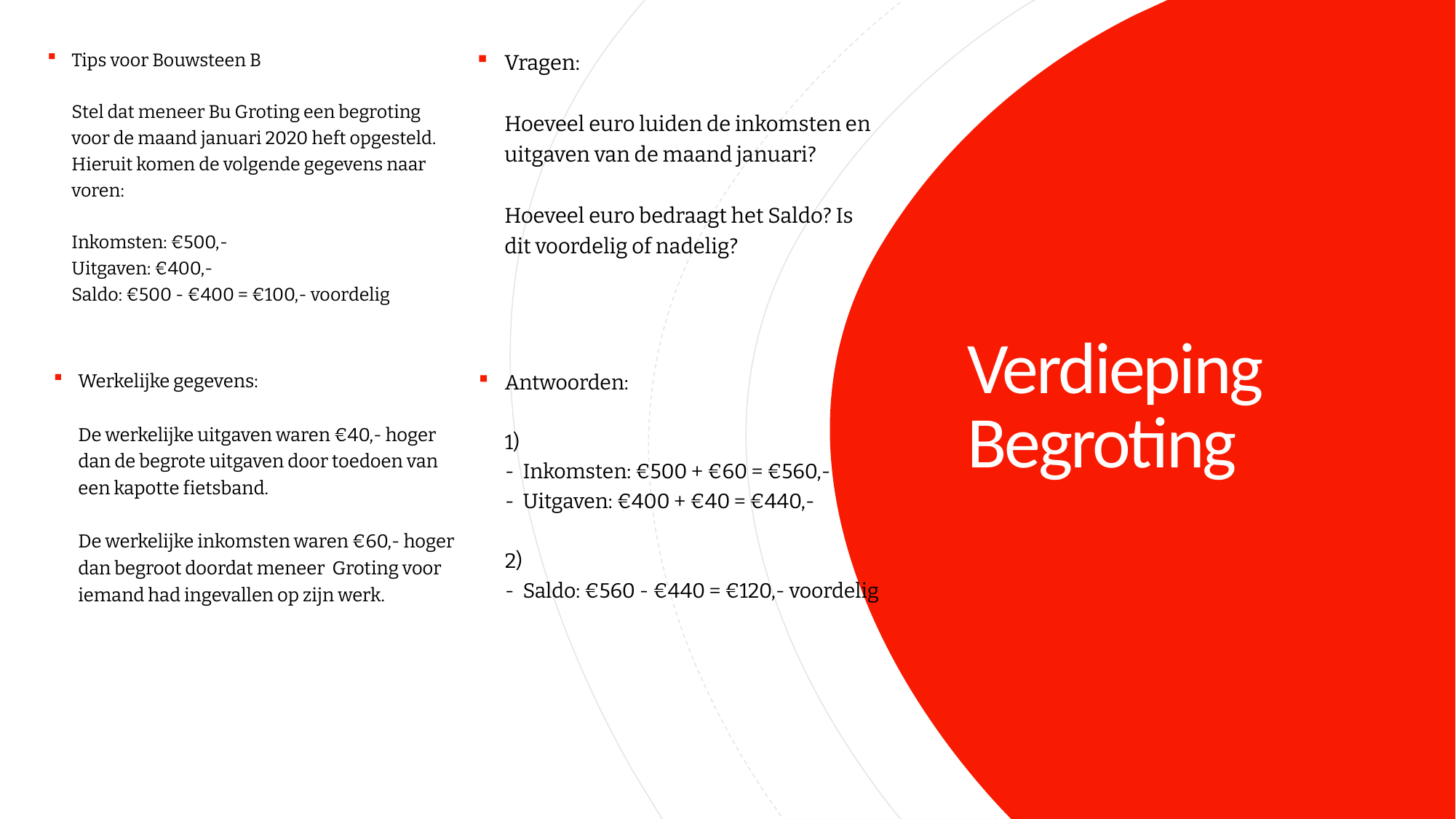

Vragen:
Hoeveel euro luiden de inkomsten en uitgaven van de maand januari?
Hoeveel euro bedraagt het Saldo? Is dit voordelig of nadelig?
Tips voor Bouwsteen B
Stel dat meneer Bu Groting een begroting voor de maand januari 2020 heft opgesteld. Hieruit komen de volgende gegevens naar voren:
Inkomsten: €500,-
Uitgaven: €400,-
Saldo: €500 - €400 = €100,- voordelig
# Verdieping Begroting
Antwoorden:
1)
-  Inkomsten: €500 + €60 = €560,-
-  Uitgaven: €400 + €40 = €440,-
2)
-  Saldo: €560 - €440 = €120,- voordelig
Werkelijke gegevens:
De werkelijke uitgaven waren €40,- hoger dan de begrote uitgaven door toedoen van een kapotte fietsband.
De werkelijke inkomsten waren €60,- hoger dan begroot doordat meneer  Groting voor iemand had ingevallen op zijn werk.